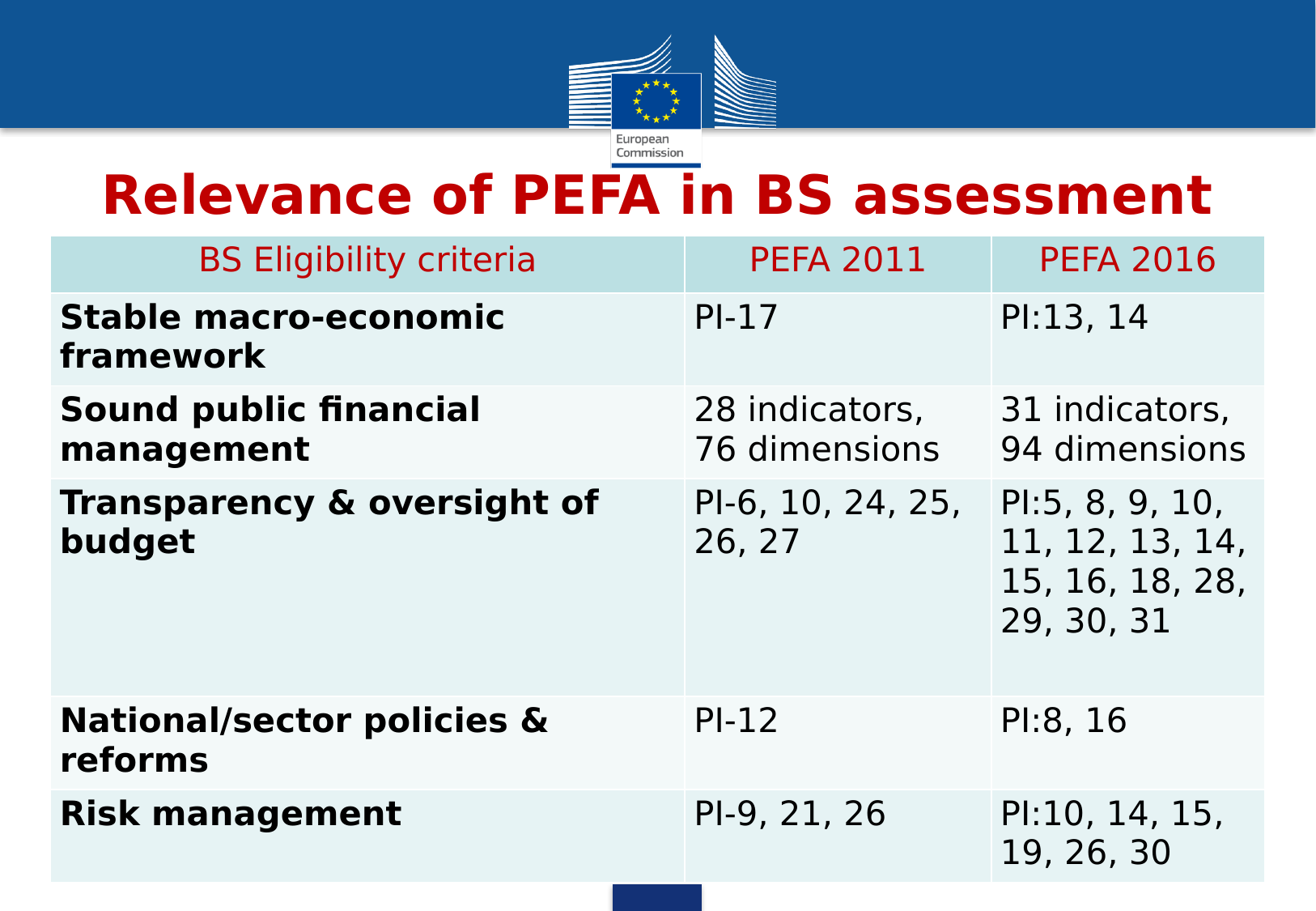

# Relevance of PEFA in BS assessment
| BS Eligibility criteria | PEFA 2011 | PEFA 2016 |
| --- | --- | --- |
| Stable macro-economic framework | PI-17 | PI:13, 14 |
| Sound public financial management | 28 indicators, 76 dimensions | 31 indicators, 94 dimensions |
| Transparency & oversight of budget | PI-6, 10, 24, 25, 26, 27 | PI:5, 8, 9, 10, 11, 12, 13, 14, 15, 16, 18, 28, 29, 30, 31 |
| National/sector policies & reforms | PI-12 | PI:8, 16 |
| Risk management | PI-9, 21, 26 | PI:10, 14, 15, 19, 26, 30 |